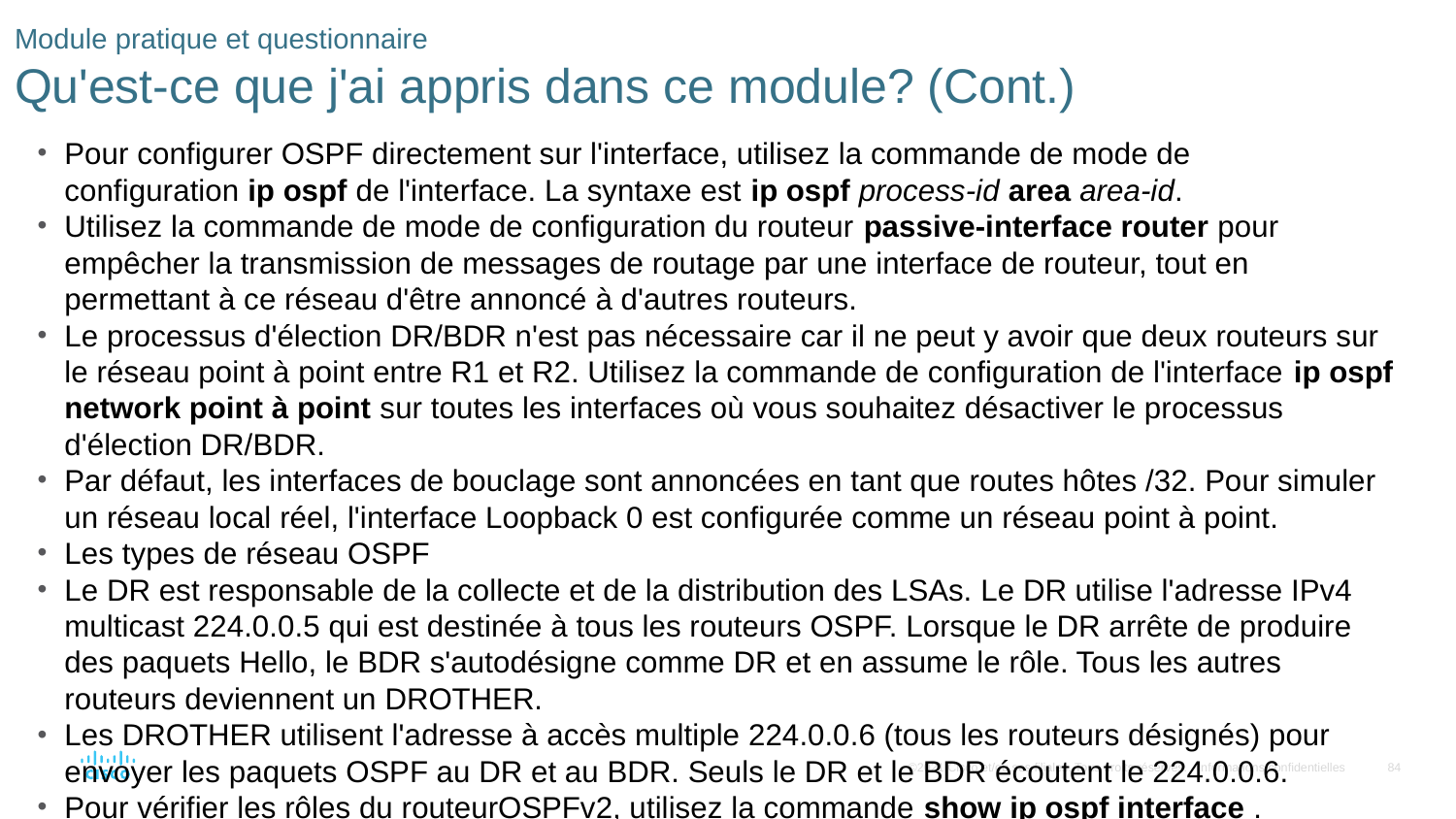

# Module pratique et questionnaire Qu'est-ce que j'ai appris dans ce module? (Cont.)
Pour configurer OSPF directement sur l'interface, utilisez la commande de mode de configuration ip ospf de l'interface. La syntaxe est ip ospf process-id area area-id.
Utilisez la commande de mode de configuration du routeur passive-interface router pour empêcher la transmission de messages de routage par une interface de routeur, tout en permettant à ce réseau d'être annoncé à d'autres routeurs.
Le processus d'élection DR/BDR n'est pas nécessaire car il ne peut y avoir que deux routeurs sur le réseau point à point entre R1 et R2. Utilisez la commande de configuration de l'interface ip ospf network point à point sur toutes les interfaces où vous souhaitez désactiver le processus d'élection DR/BDR.
Par défaut, les interfaces de bouclage sont annoncées en tant que routes hôtes /32. Pour simuler un réseau local réel, l'interface Loopback 0 est configurée comme un réseau point à point.
Les types de réseau OSPF
Le DR est responsable de la collecte et de la distribution des LSAs. Le DR utilise l'adresse IPv4 multicast 224.0.0.5 qui est destinée à tous les routeurs OSPF. Lorsque le DR arrête de produire des paquets Hello, le BDR s'autodésigne comme DR et en assume le rôle. Tous les autres routeurs deviennent un DROTHER.
Les DROTHER utilisent l'adresse à accès multiple 224.0.0.6 (tous les routeurs désignés) pour envoyer les paquets OSPF au DR et au BDR. Seuls le DR et le BDR écoutent le 224.0.0.6.
Pour vérifier les rôles du routeurOSPFv2, utilisez la commande show ip ospf interface .